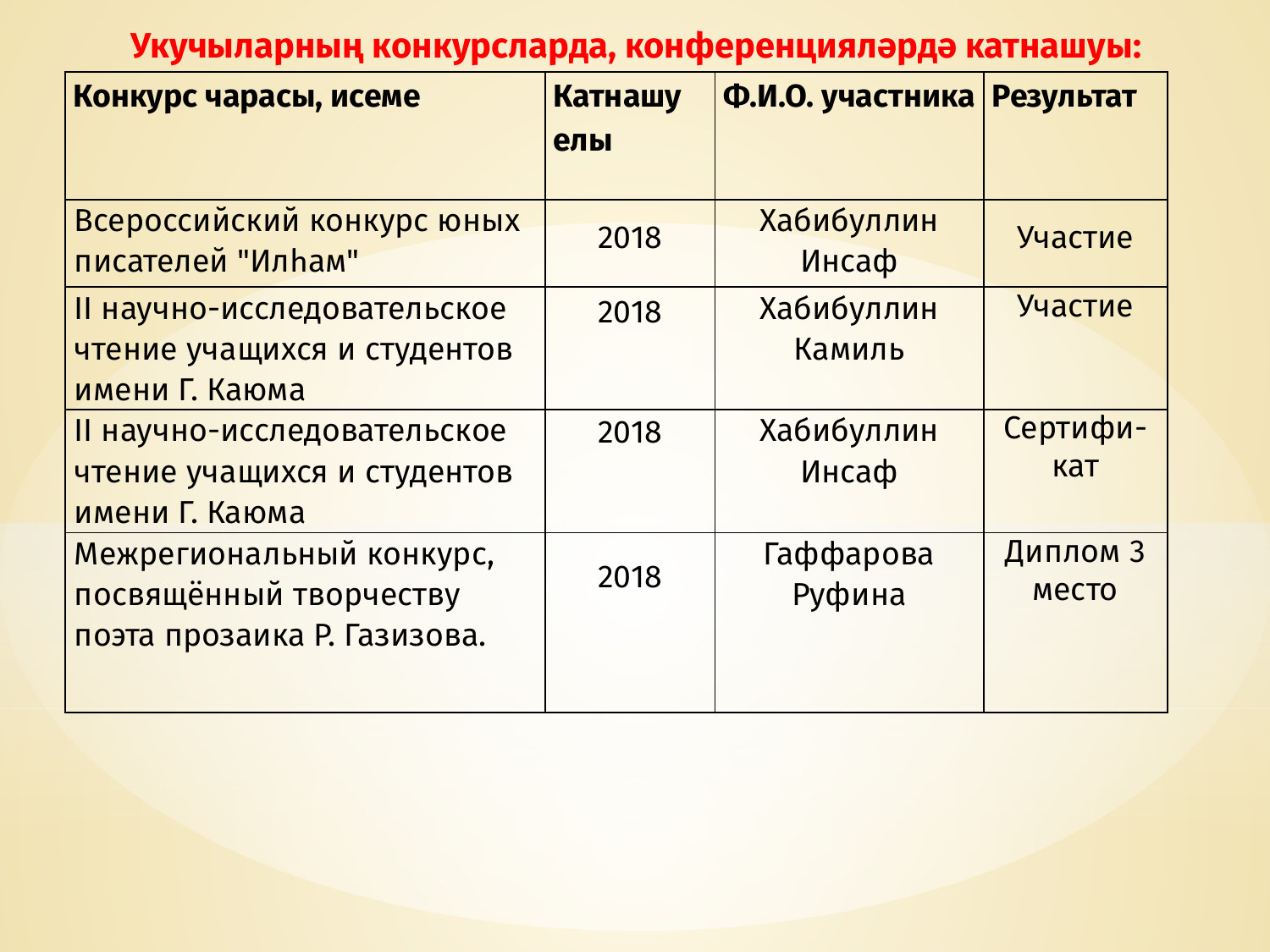

Укучыларның конкурсларда, конференцияләрдә катнашуы:
| Конкурс чарасы, исеме | Катнашу елы | Ф.И.О. участника | Результат |
| --- | --- | --- | --- |
| Всероссийский конкурс юных писателей "Илһам" | 2018 | Хабибуллин Инсаф | Участие |
| II научно-исследовательское чтение учащихся и студентов имени Г. Каюма | 2018 | Хабибуллин Камиль | Участие |
| II научно-исследовательское чтение учащихся и студентов имени Г. Каюма | 2018 | Хабибуллин Инсаф | Сертифи-кат |
| Межрегиональный конкурс, посвящённый творчеству поэта прозаика Р. Газизова. | 2018 | Гаффарова Руфина | Диплом 3 место |